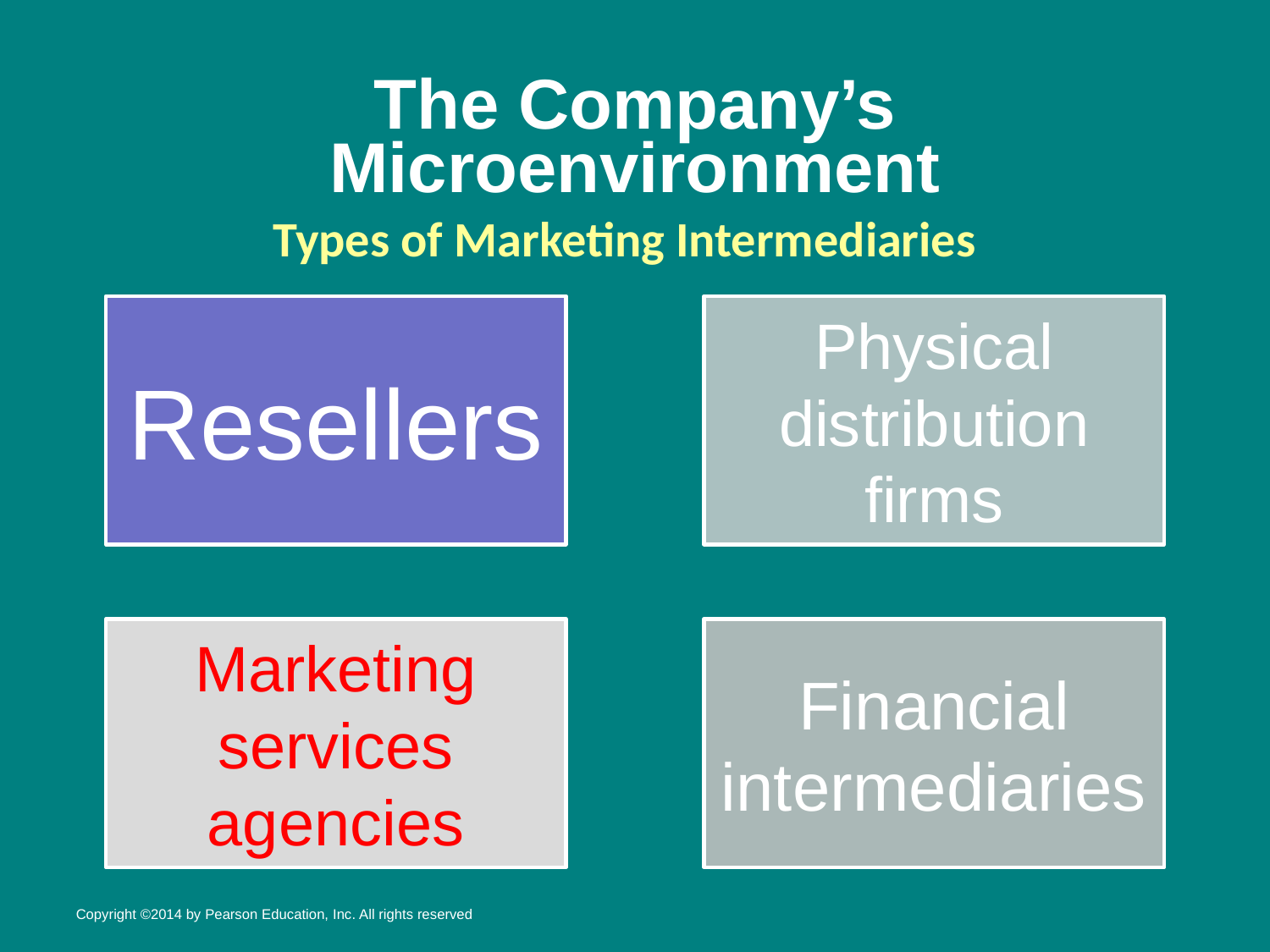

# The Company’s Microenvironment
Types of Marketing Intermediaries

Resellers
Physical distribution firms
Marketing services agencies
Financial intermediaries
Copyright ©2014 by Pearson Education, Inc. All rights reserved